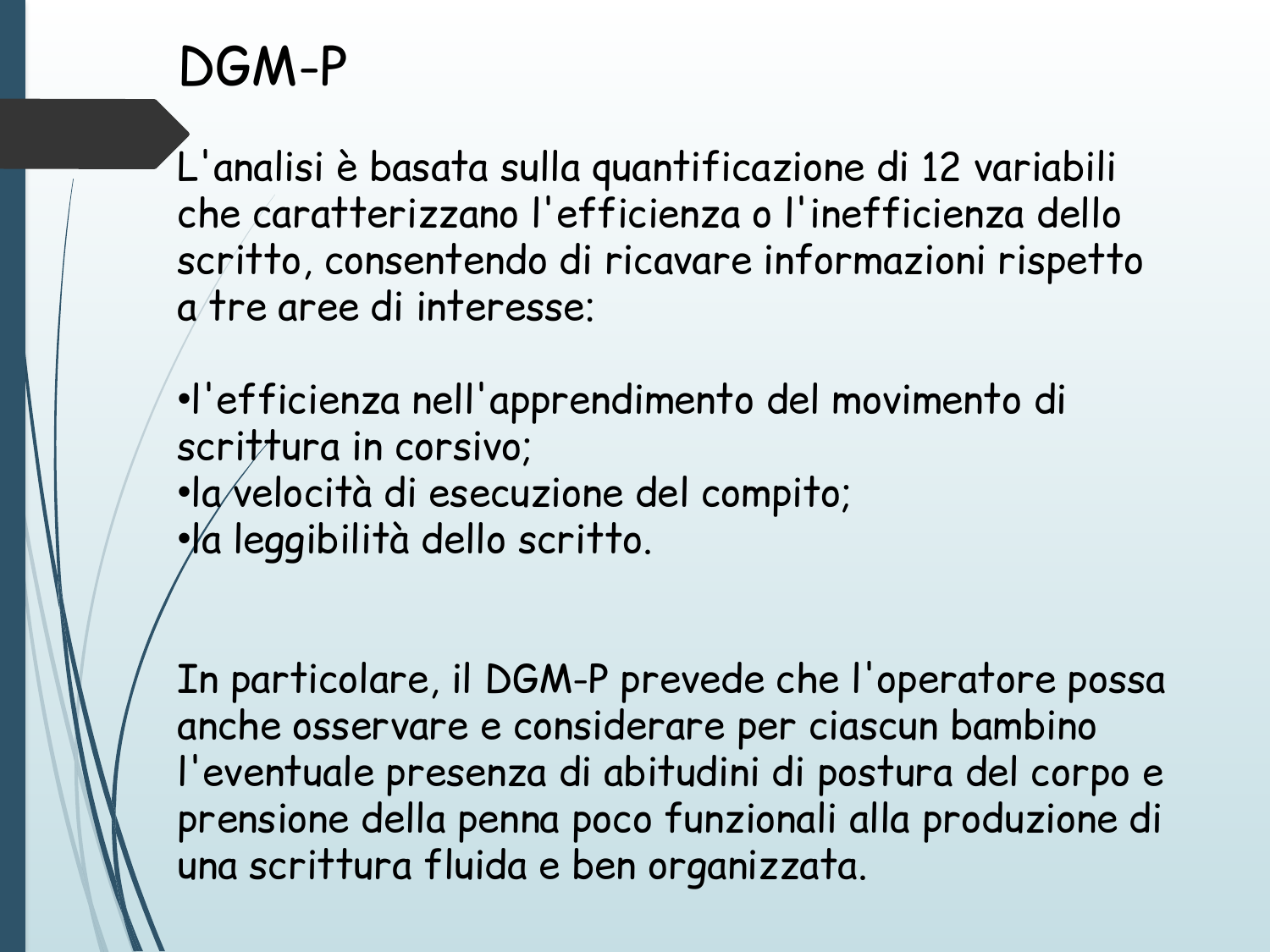

DGM-P

L'analisi è basata sulla quantificazione di 12 variabili che caratterizzano l'efficienza o l'inefficienza dello scritto, consentendo di ricavare informazioni rispetto a tre aree di interesse:

l'efficienza nell'apprendimento del movimento di scrittura in corsivo;
la velocità di esecuzione del compito;
la leggibilità dello scritto.

In particolare, il DGM-P prevede che l'operatore possa anche osservare e considerare per ciascun bambino l'eventuale presenza di abitudini di postura del corpo e prensione della penna poco funzionali alla produzione di una scrittura fluida e ben organizzata.